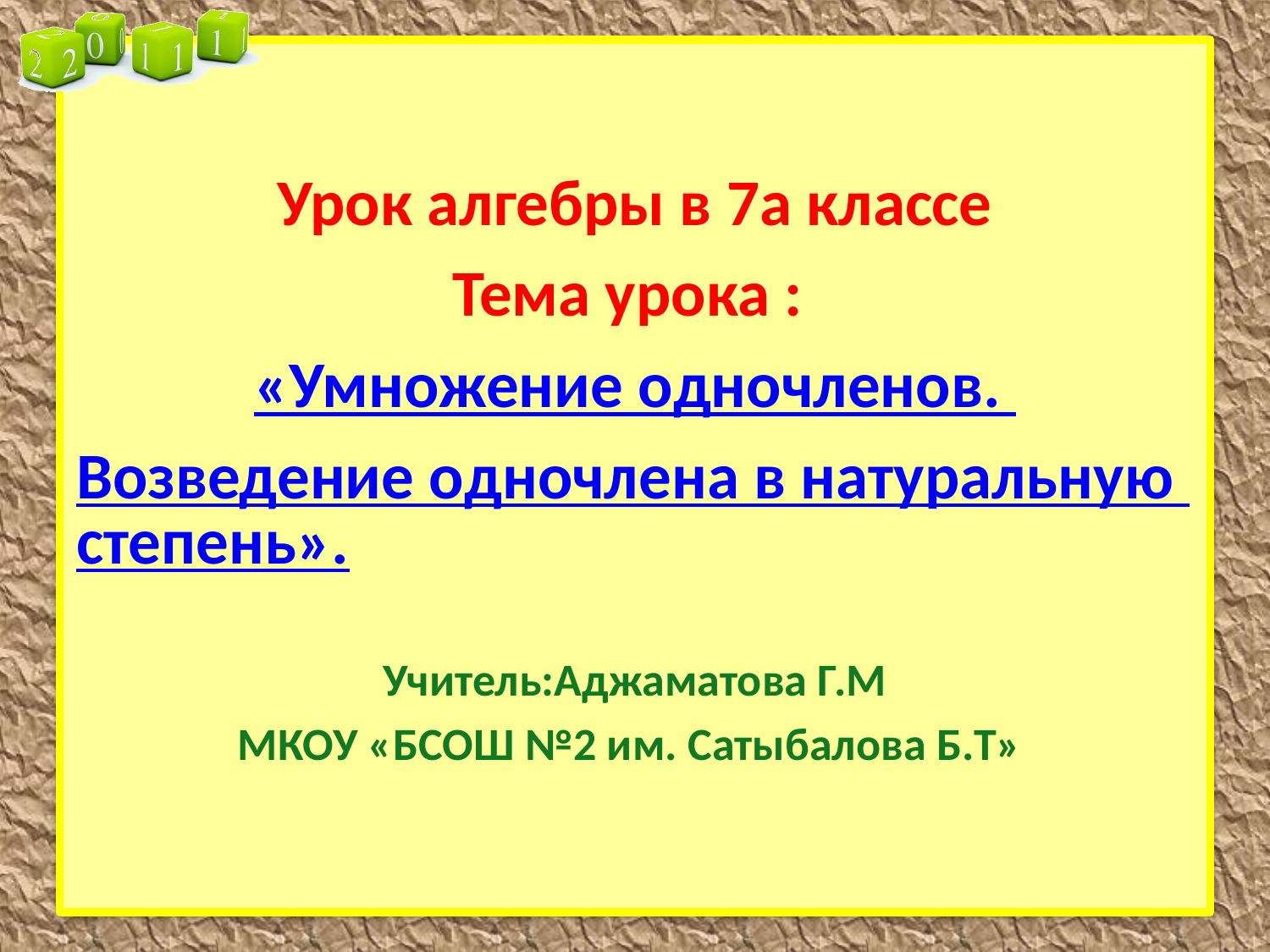

Урок алгебры в 7а классе
Тема урока :
«Умножение одночленов.
Возведение одночлена в натуральную степень».

Учитель:Аджаматова Г.М
МКОУ «БСОШ №2 им. Сатыбалова Б.Т»